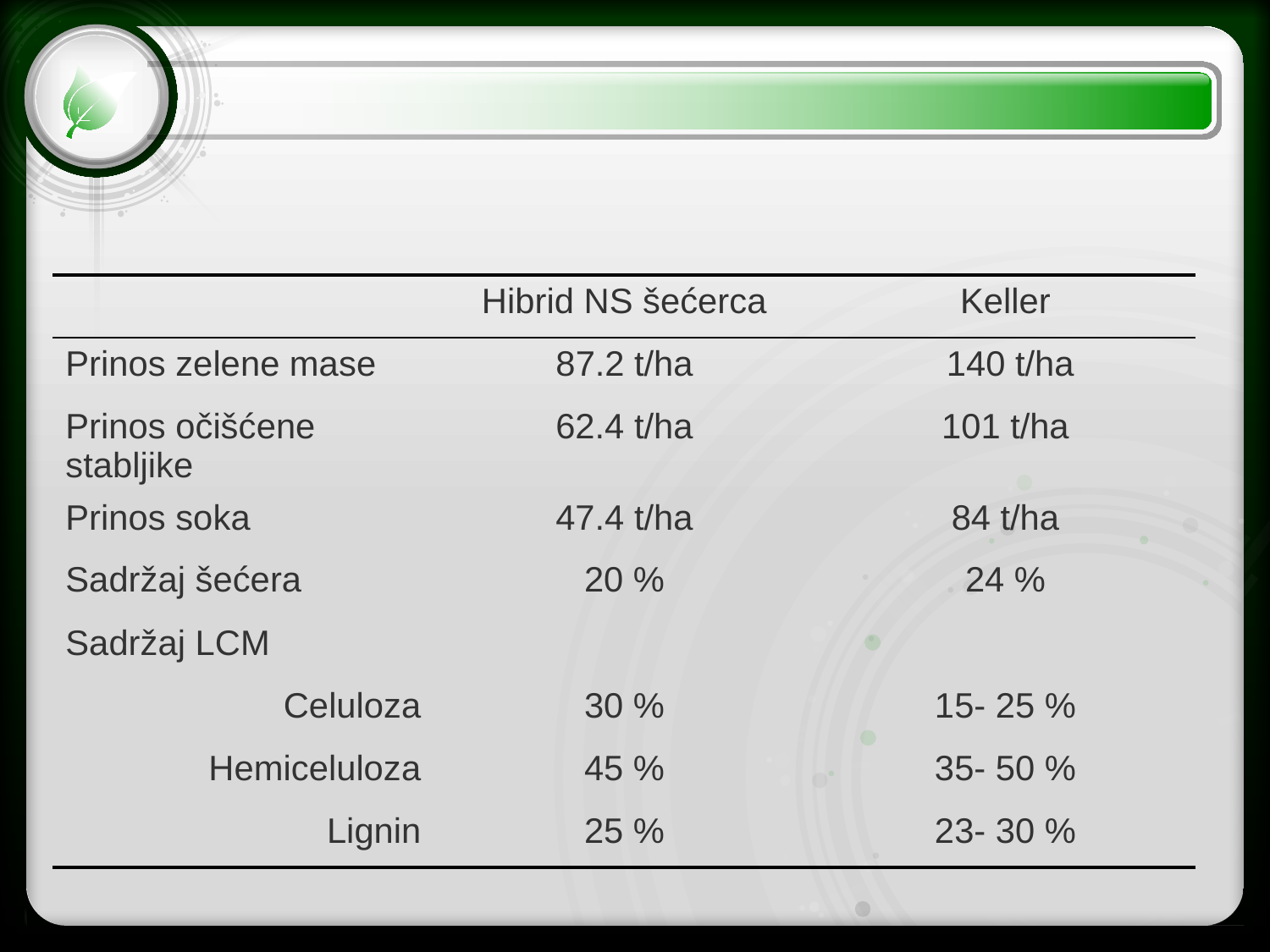

|  | Hibrid NS šećerca | Keller |
| --- | --- | --- |
| Prinos zelene mase | 87.2 t/ha | 140 t/ha |
| Prinos očišćene stabljike | 62.4 t/ha | 101 t/ha |
| Prinos soka | 47.4 t/ha | 84 t/ha |
| Sadržaj šećera | 20 % | 24 % |
| Sadržaj LCM |  |  |
| Celuloza | 30 % | 15- 25 % |
| Hemiceluloza | 45 % | 35- 50 % |
| Lignin | 25 % | 23- 30 % |